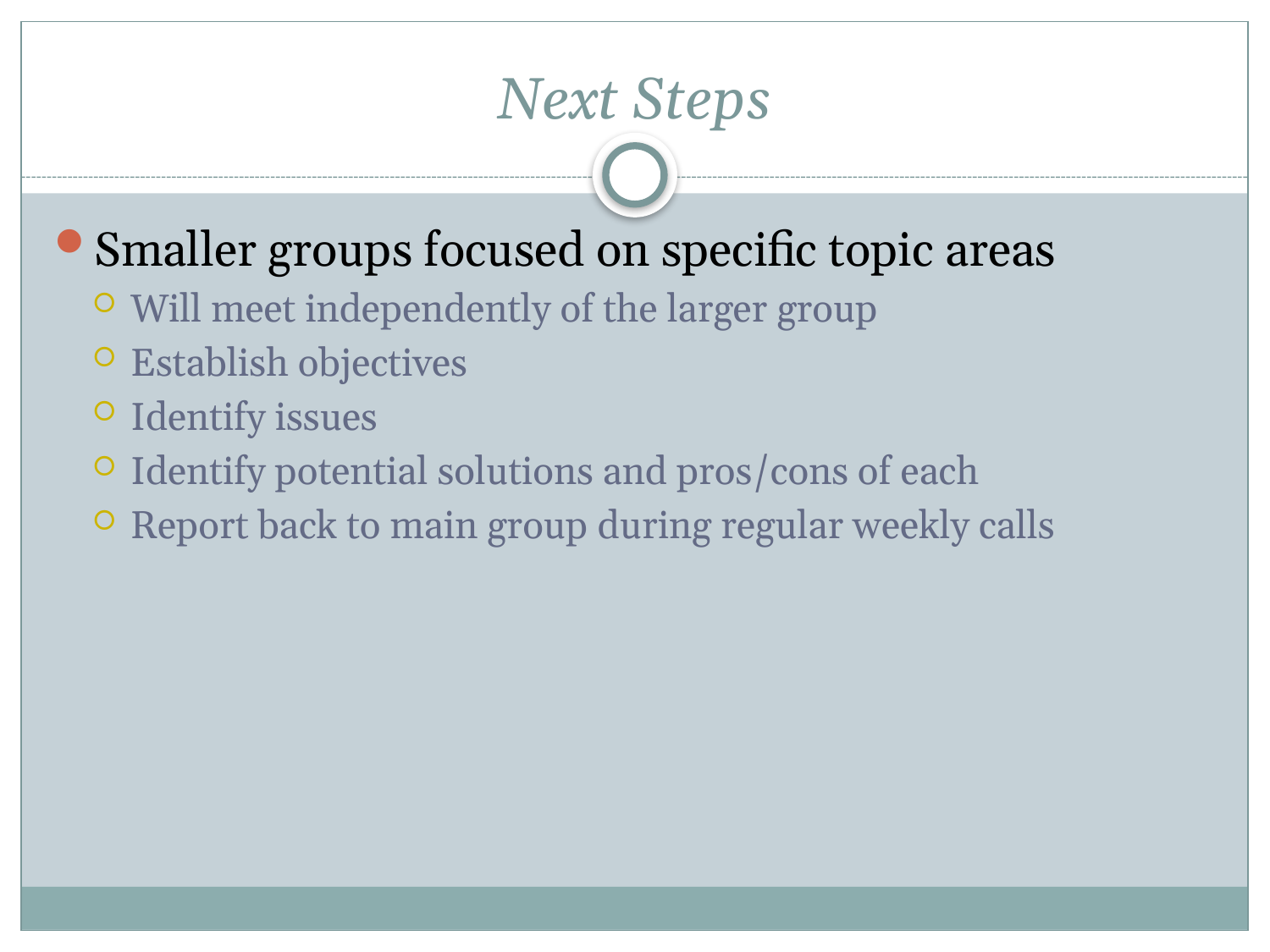

# Next Steps
Smaller groups focused on specific topic areas
Will meet independently of the larger group
Establish objectives
Identify issues
Identify potential solutions and pros/cons of each
Report back to main group during regular weekly calls